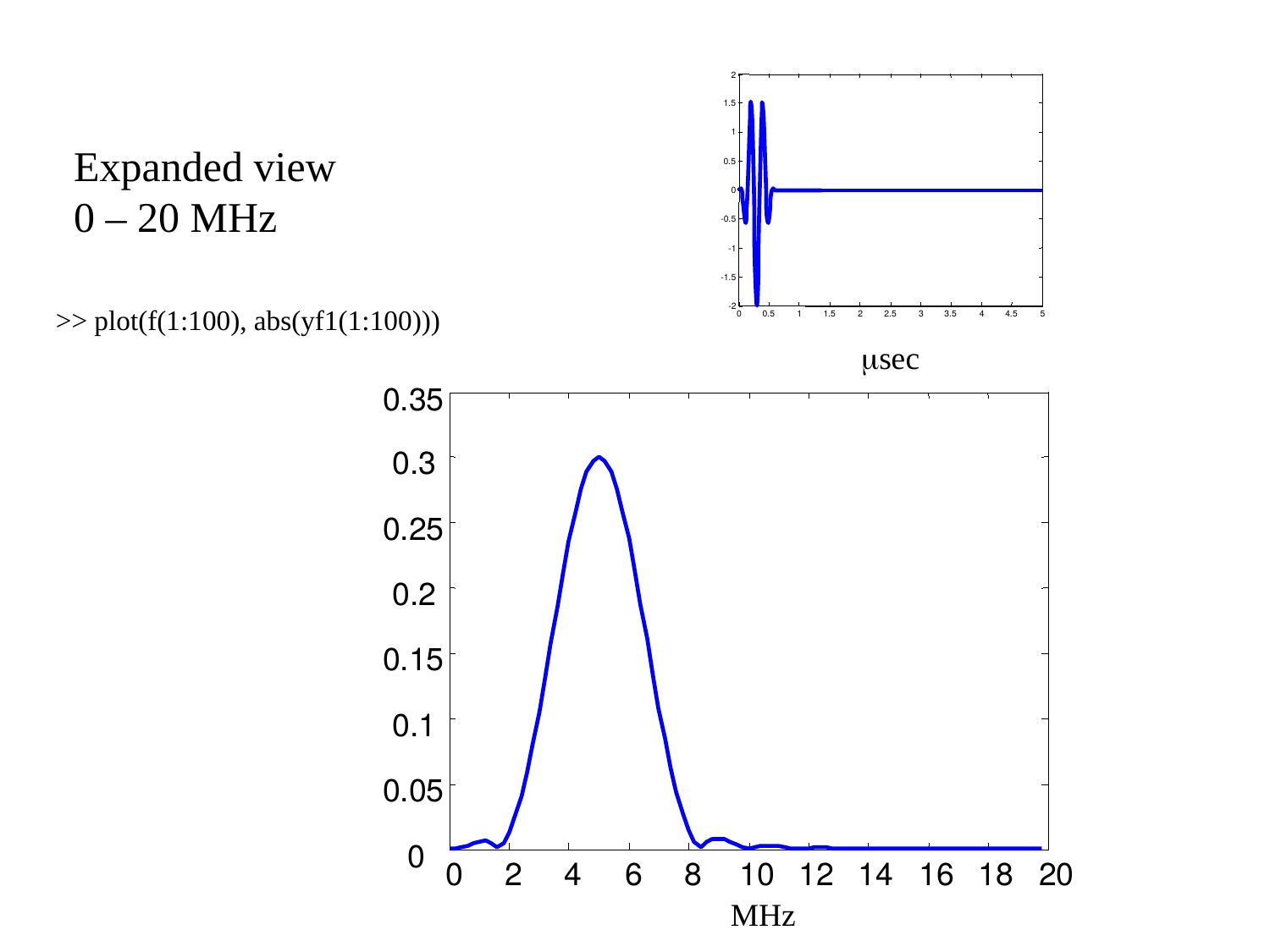

2

1.5

1

Expanded view
0 – 20 MHz
0.5

0

-0.5

-1

-1.5

>> plot(f(1:100), abs(yf1(1:100)))
-2

0
0.5
1
1.5
2
2.5
3
3.5
4
4.5
5
μsec
0.35

0.3

0.25

0.2

0.15

0.1

0.05

0

0
2
4
6
8
10
12
14
16
18
20
MHz